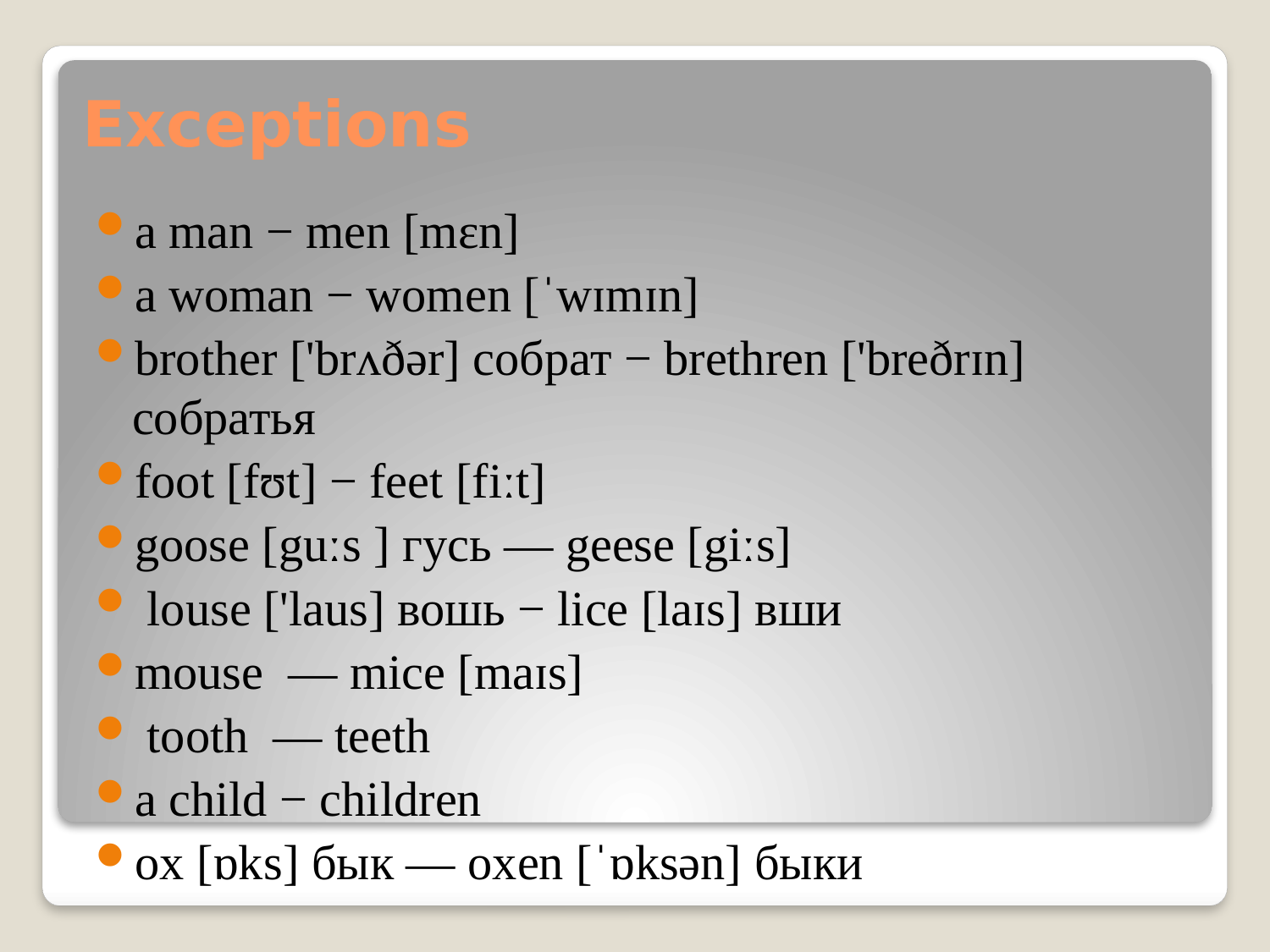

# Exceptions
a man − men [mɛn]
a woman − women [ˈwɪmɪn]
brother ['brʌðər] cобрат − brethren ['breðrɪn] cобратья
foot [fʊt] − feet [fiːt]
goose [guːs ] гусь — geese [giːs]
 louse ['laus] вошь − lice [laɪs] вши
mouse  — mice [maɪs]
 tooth  — teeth
a child − children
ox [ɒks] бык — oxen [ˈɒksən] быки